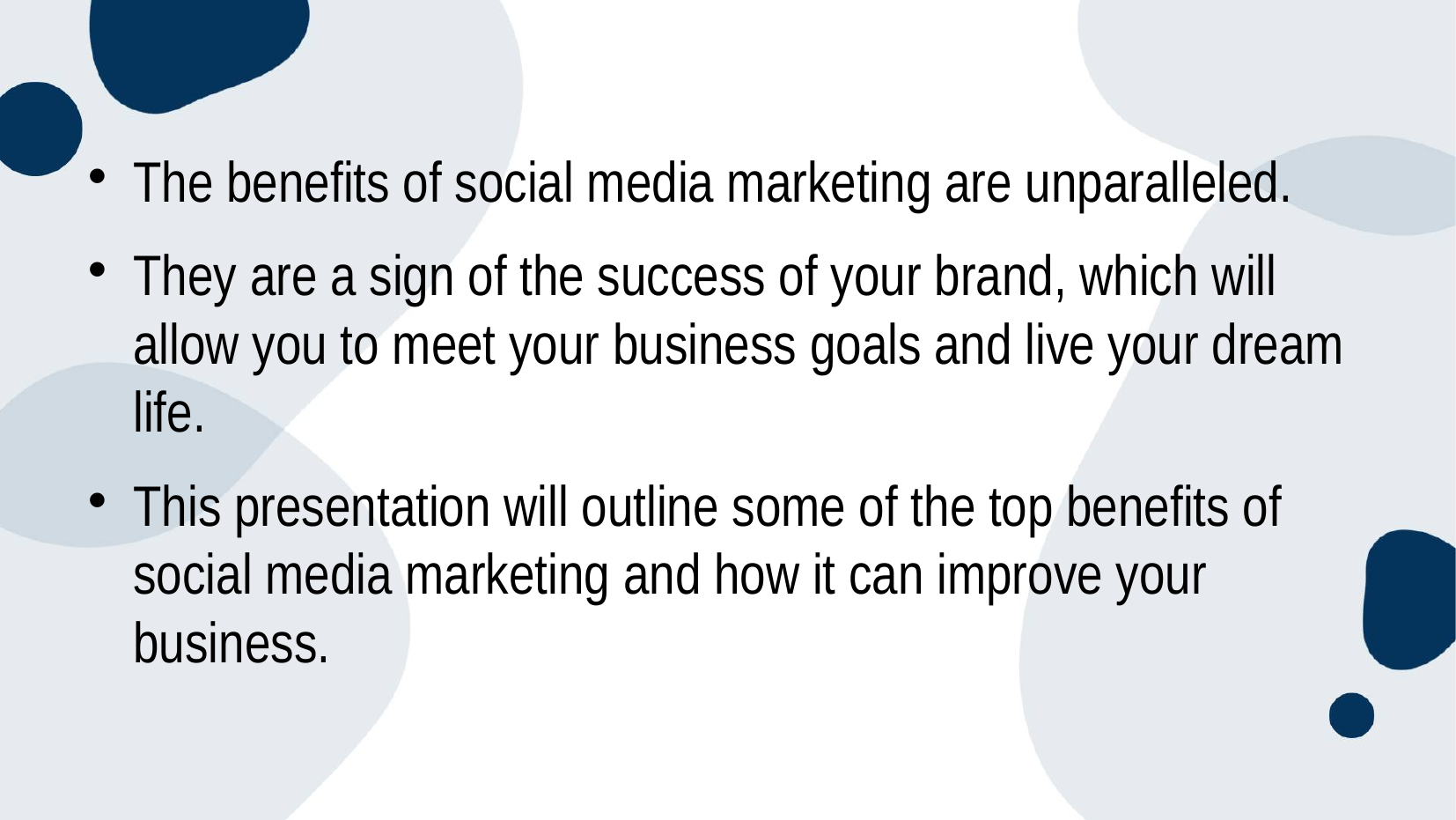

The benefits of social media marketing are unparalleled.
They are a sign of the success of your brand, which will allow you to meet your business goals and live your dream life.
This presentation will outline some of the top benefits of social media marketing and how it can improve your business.